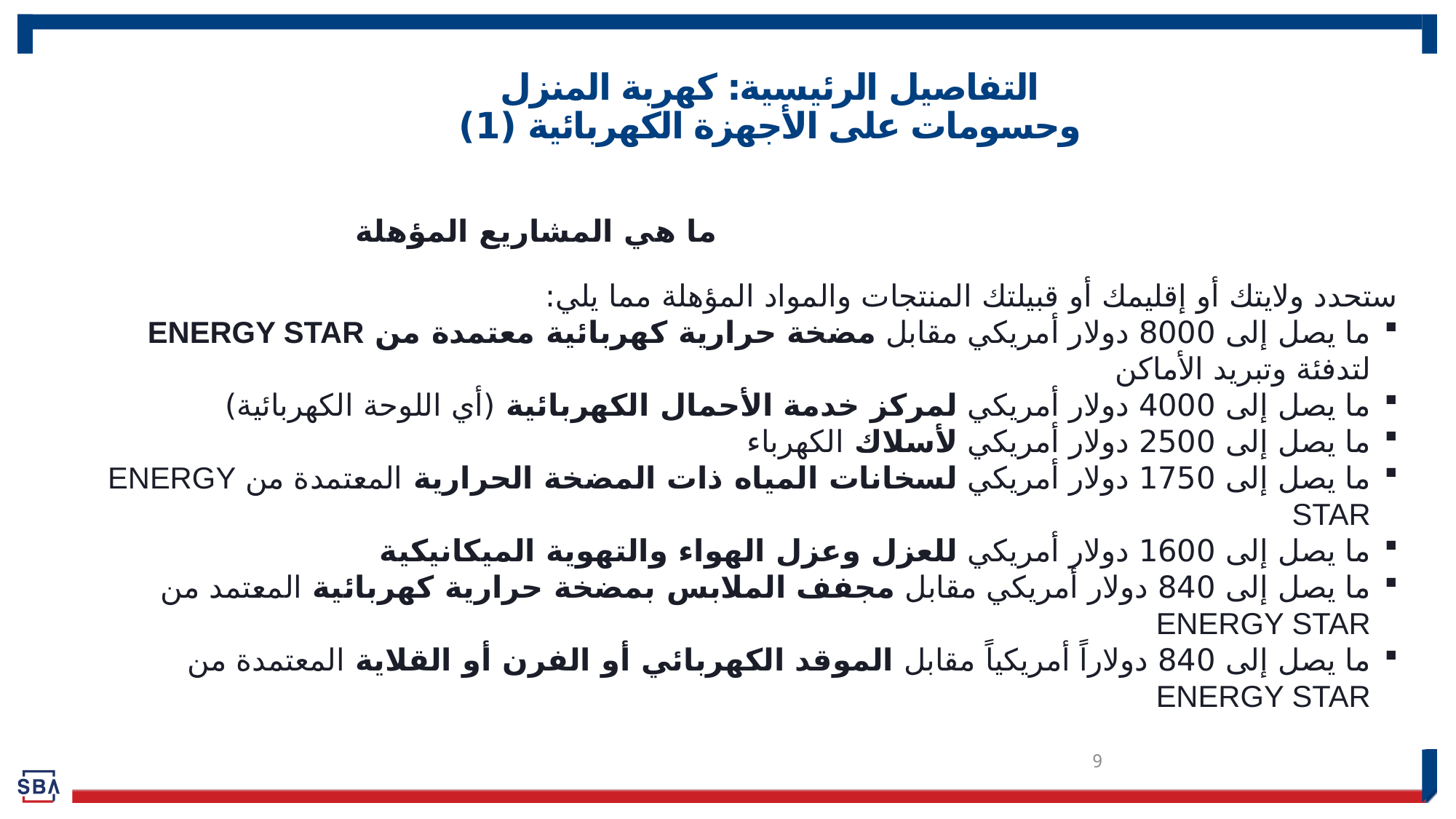

# التفاصيل الرئيسية: كهربة المنزل وحسومات على الأجهزة الكهربائية (1)
ما هي المشاريع المؤهلة

ستحدد ولايتك أو إقليمك أو قبيلتك المنتجات والمواد المؤهلة مما يلي:
ما يصل إلى 8000 دولار أمريكي مقابل مضخة حرارية كهربائية معتمدة من ENERGY STAR  لتدفئة وتبريد الأماكن
ما يصل إلى 4000 دولار أمريكي لمركز خدمة الأحمال الكهربائية (أي اللوحة الكهربائية)
ما يصل إلى 2500 دولار أمريكي لأسلاك الكهرباء
ما يصل إلى 1750 دولار أمريكي لسخانات المياه ذات المضخة الحرارية المعتمدة من ENERGY STAR
ما يصل إلى 1600 دولار أمريكي للعزل وعزل الهواء والتهوية الميكانيكية
ما يصل إلى 840 دولار أمريكي مقابل مجفف الملابس بمضخة حرارية كهربائية المعتمد من ENERGY STAR
ما يصل إلى 840 دولاراً أمريكياً مقابل الموقد الكهربائي أو الفرن أو القلاية المعتمدة من ENERGY STAR

9